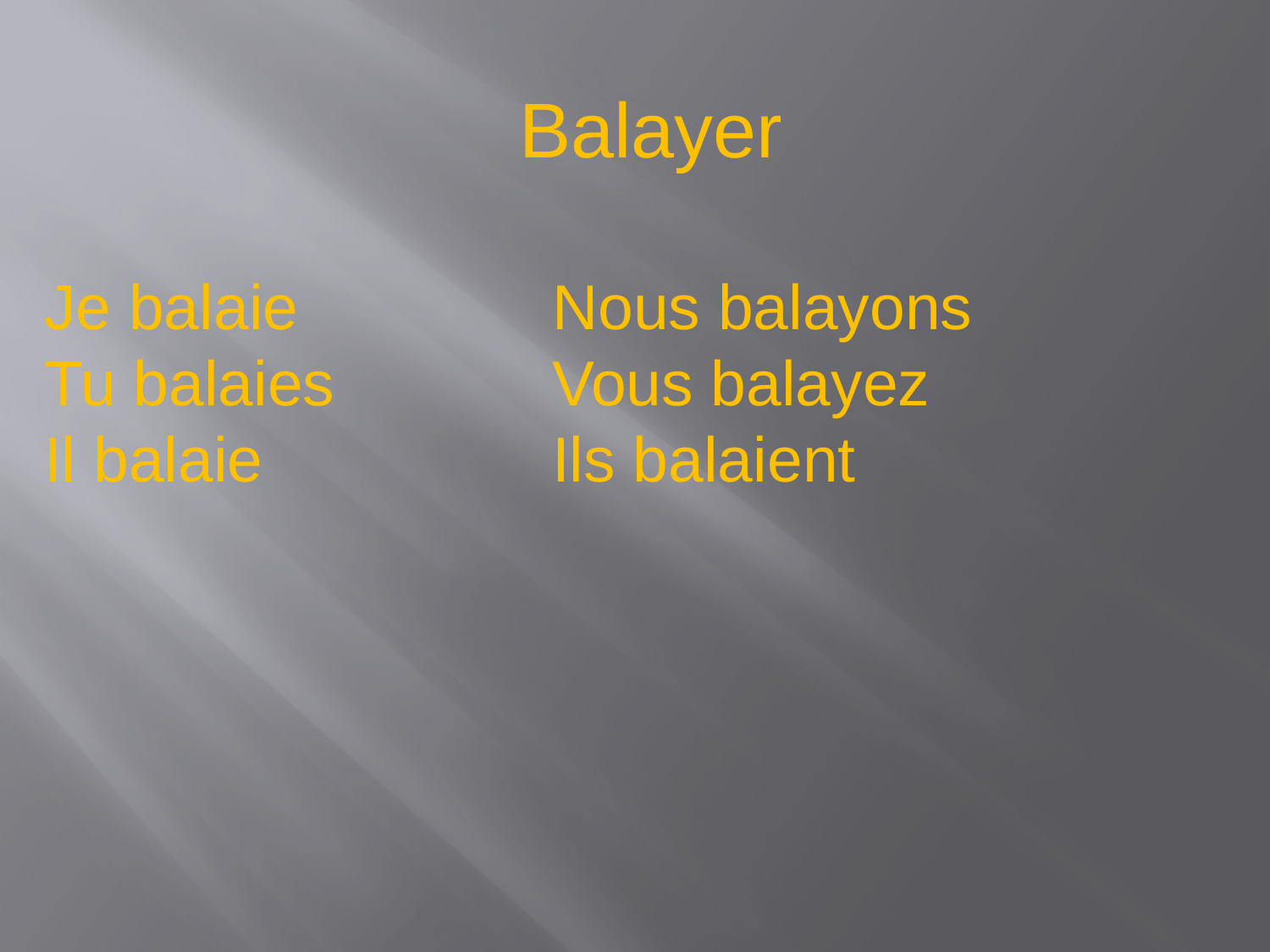

Balayer

Je balaie		Nous balayons
Tu balaies		Vous balayez
Il balaie			Ils balaient